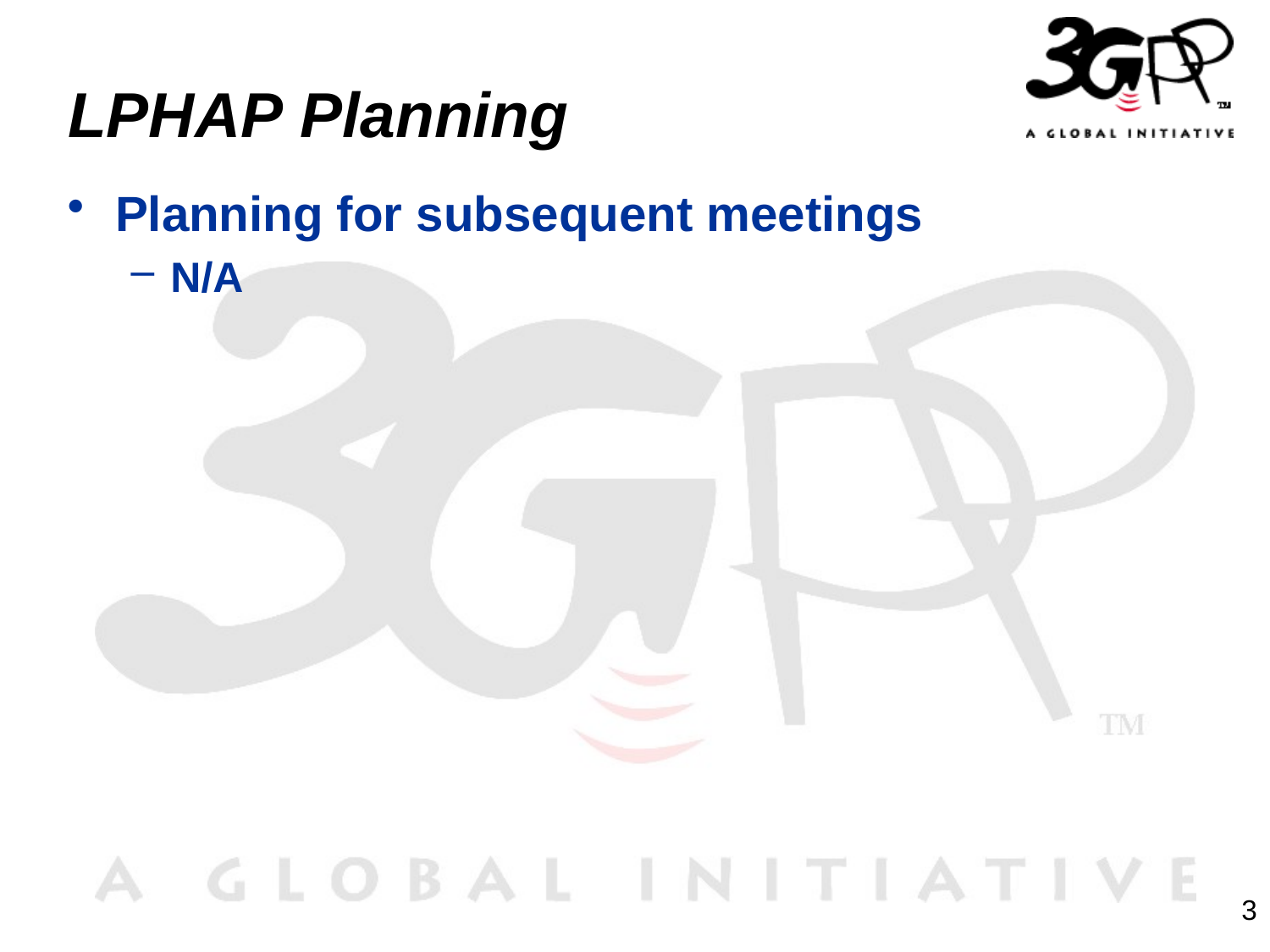

# LPHAP Planning
Planning for subsequent meetings
N/A
3